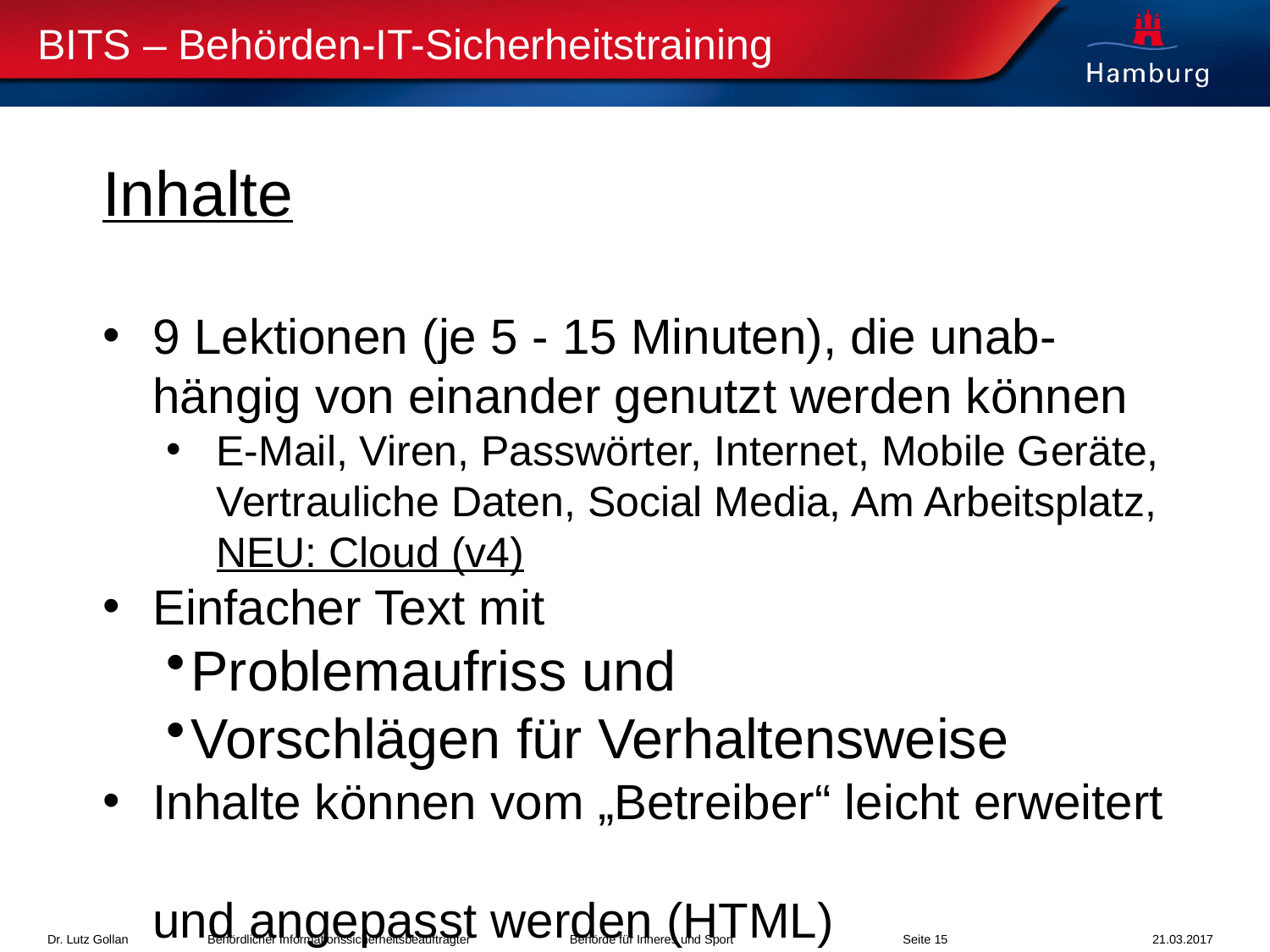

Inhalte

9 Lektionen (je 5 - 15 Minuten), die unab-hängig von einander genutzt werden können
E-Mail, Viren, Passwörter, Internet, Mobile Geräte, Vertrauliche Daten, Social Media, Am Arbeitsplatz, NEU: Cloud (v4)
Einfacher Text mit
Problemaufriss und
Vorschlägen für Verhaltensweise
Inhalte können vom „Betreiber“ leicht erweitert
und angepasst werden (HTML)
Integrierte Suche